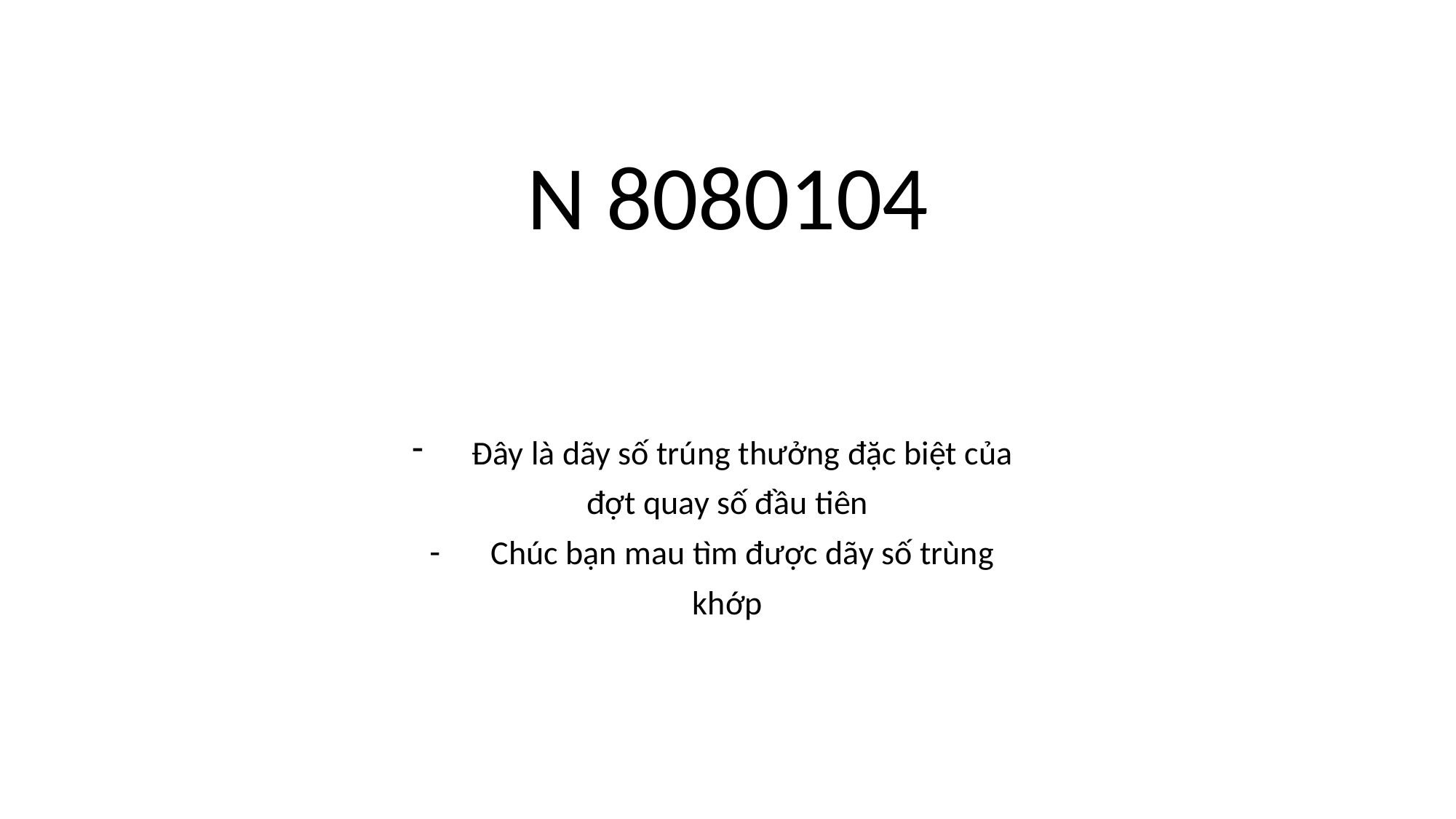

# N 8080104
Đây là dãy số trúng thưởng đặc biệt của
đợt quay số đầu tiên
Chúc bạn mau tìm được dãy số trùng
khớp